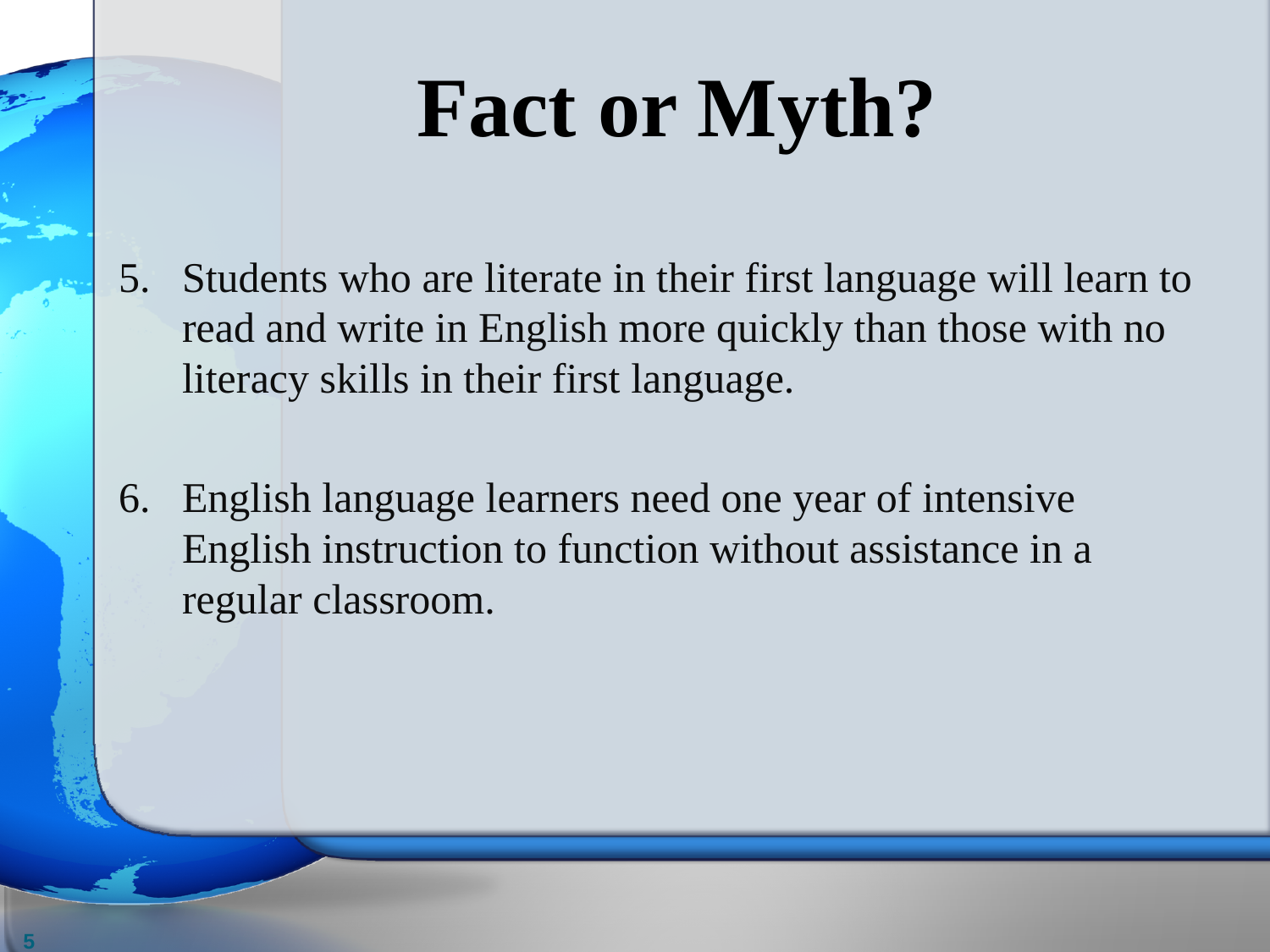

Fact or Myth?
5.   Students who are literate in their first language will learn to read and write in English more quickly than those with no literacy skills in their first language.

6.   English language learners need one year of intensive English instruction to function without assistance in a regular classroom.

5